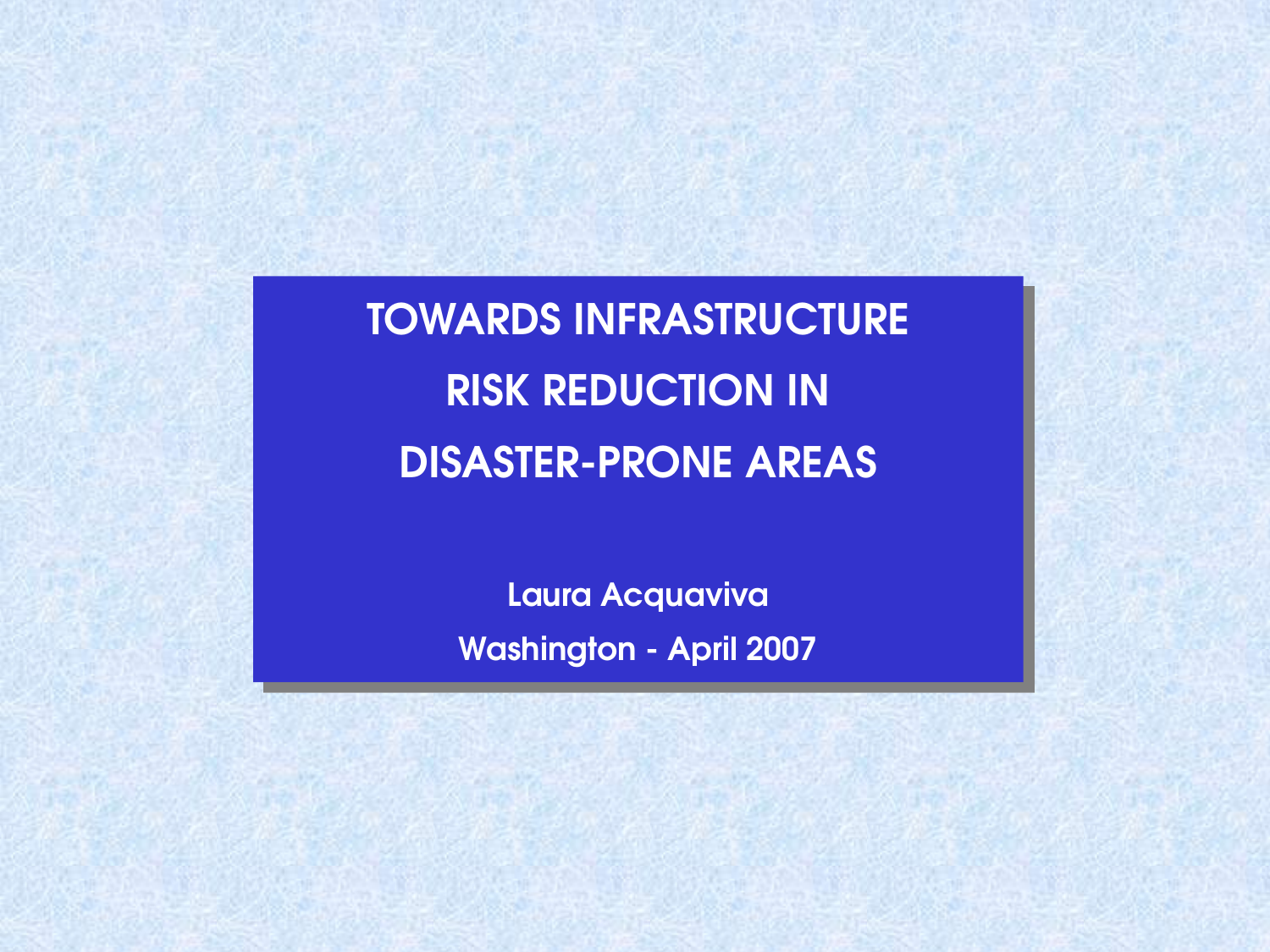

TOWARDS INFRASTRUCTURE
RISK REDUCTION IN
DISASTER-PRONE AREAS

Laura Acquaviva
Washington - April 2007